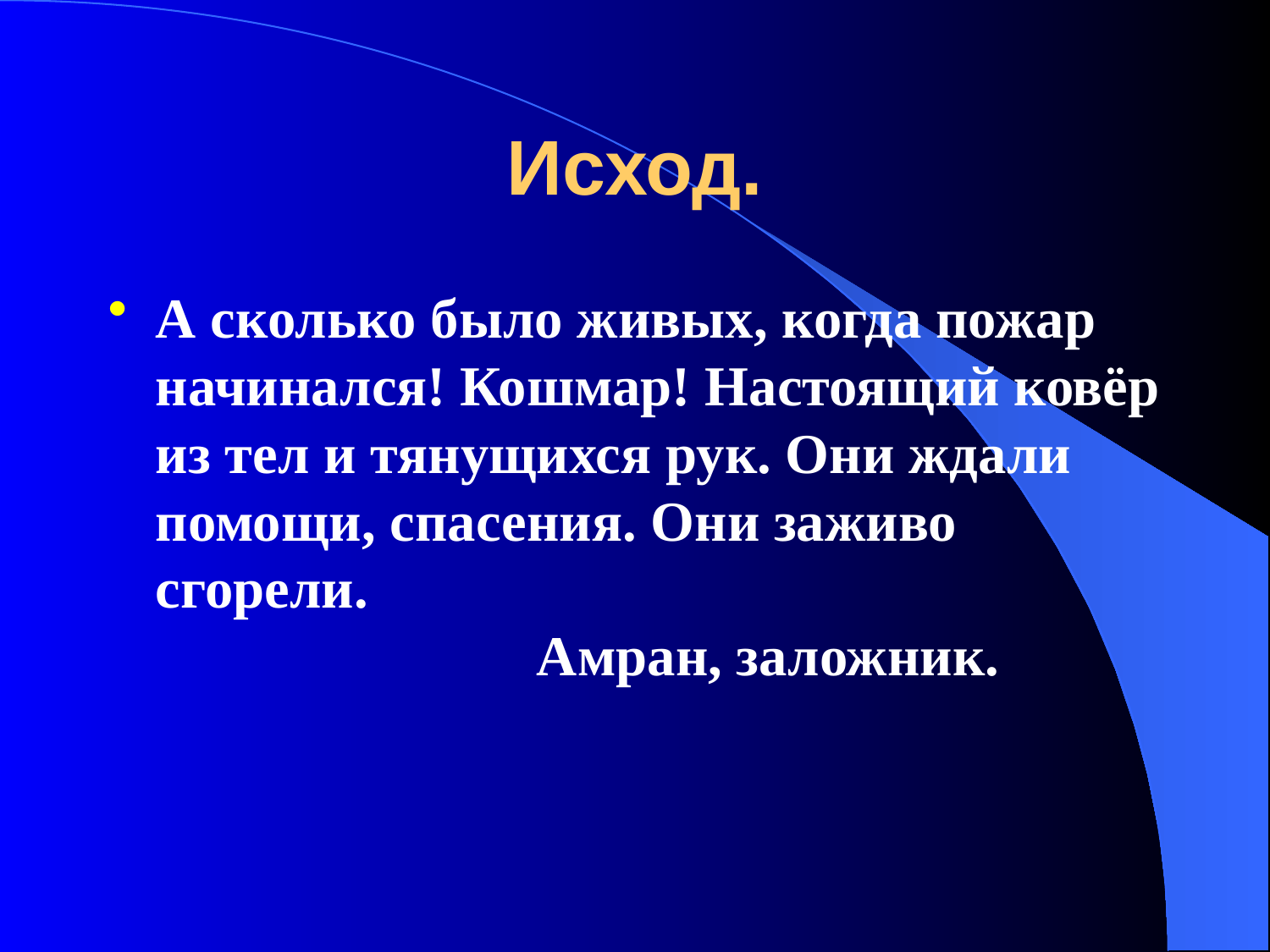

# Исход.
А сколько было живых, когда пожар начинался! Кошмар! Настоящий ковёр из тел и тянущихся рук. Они ждали помощи, спасения. Они заживо сгорели.									Амран, заложник.